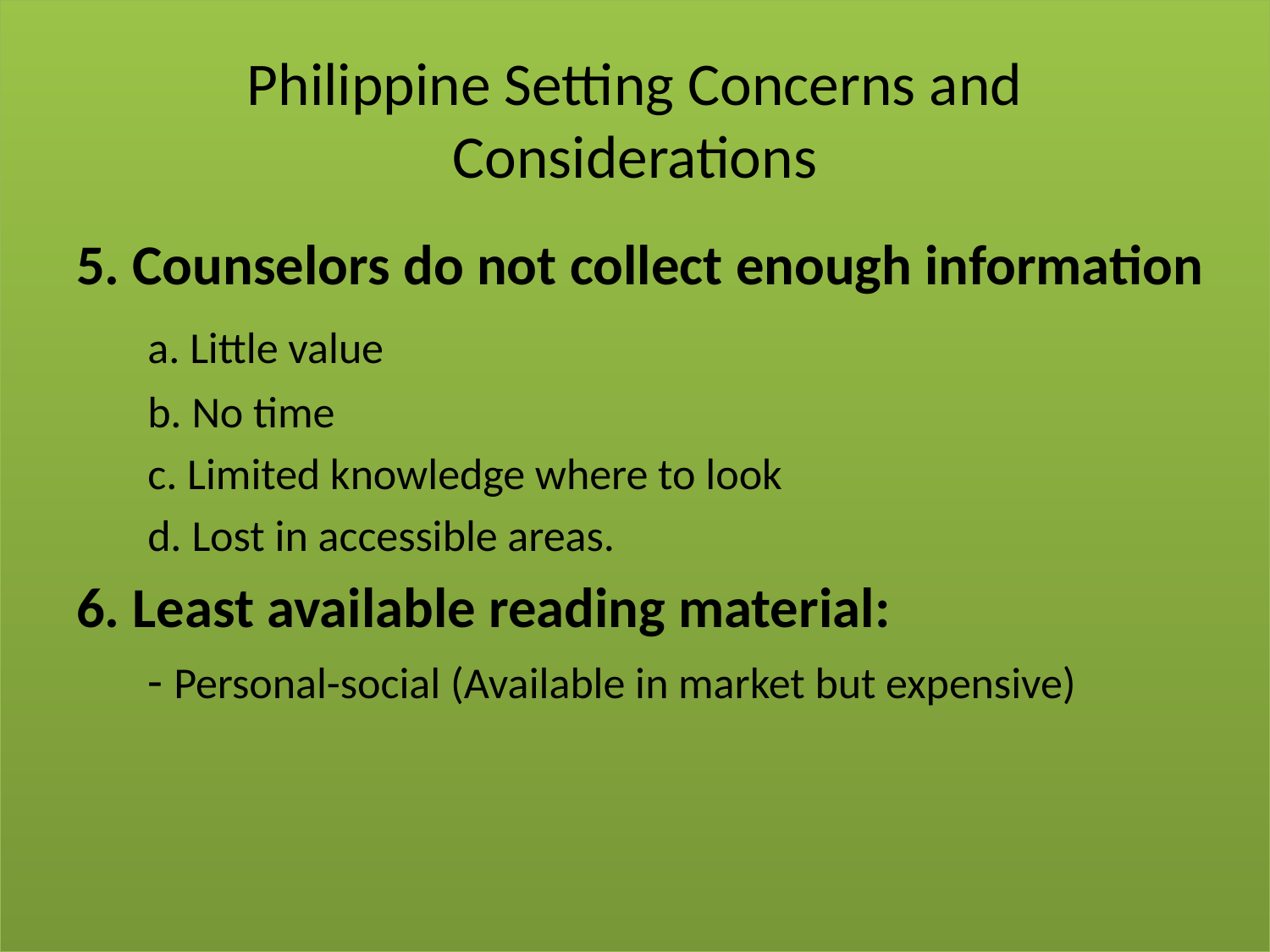

# Philippine Setting Concerns and Considerations
5. Counselors do not collect enough information
	a. Little value
	b. No time
	c. Limited knowledge where to look
	d. Lost in accessible areas.
6. Least available reading material:
	- Personal-social (Available in market but expensive)